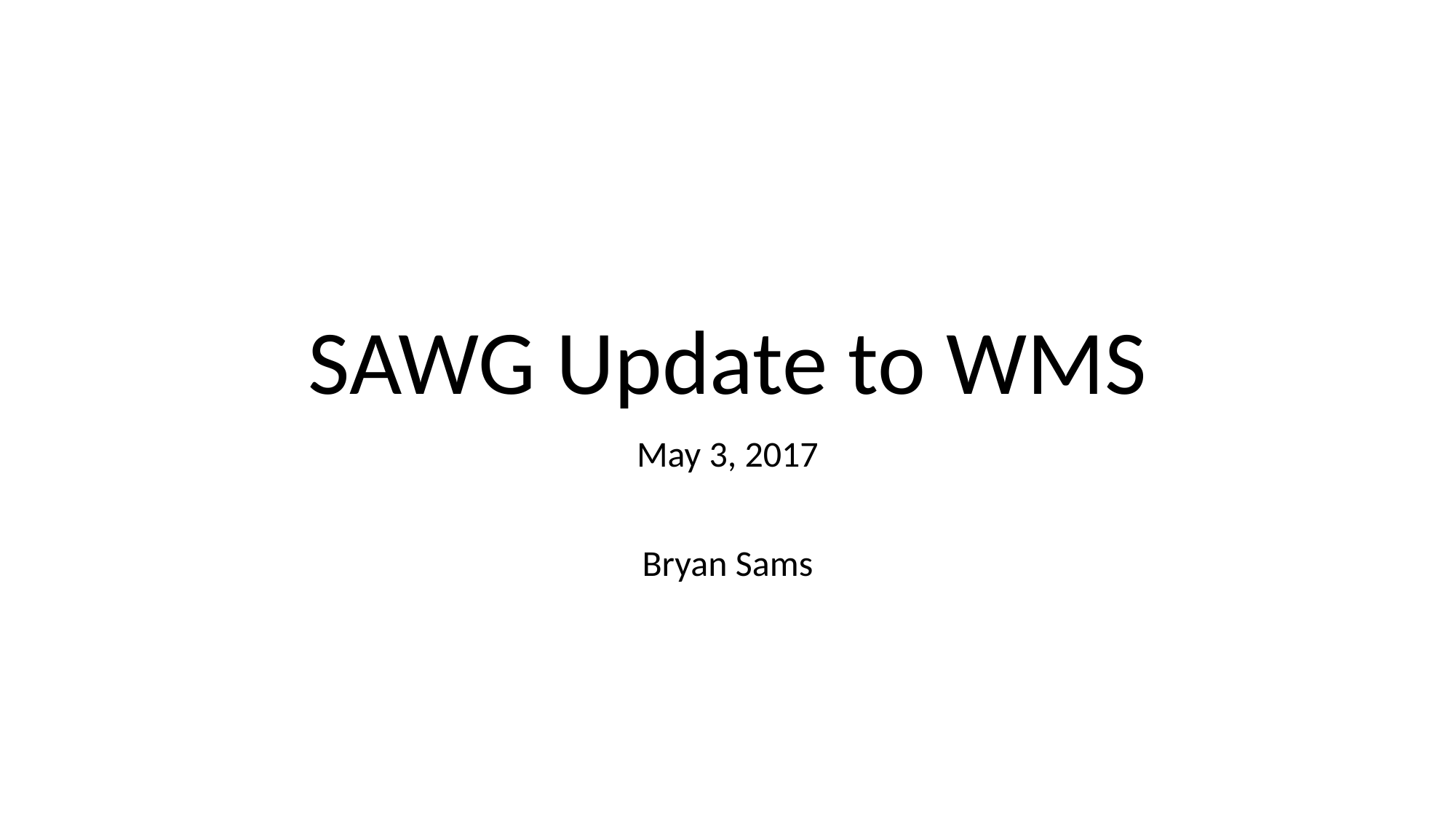

# SAWG Update to WMS
May 3, 2017

Bryan Sams